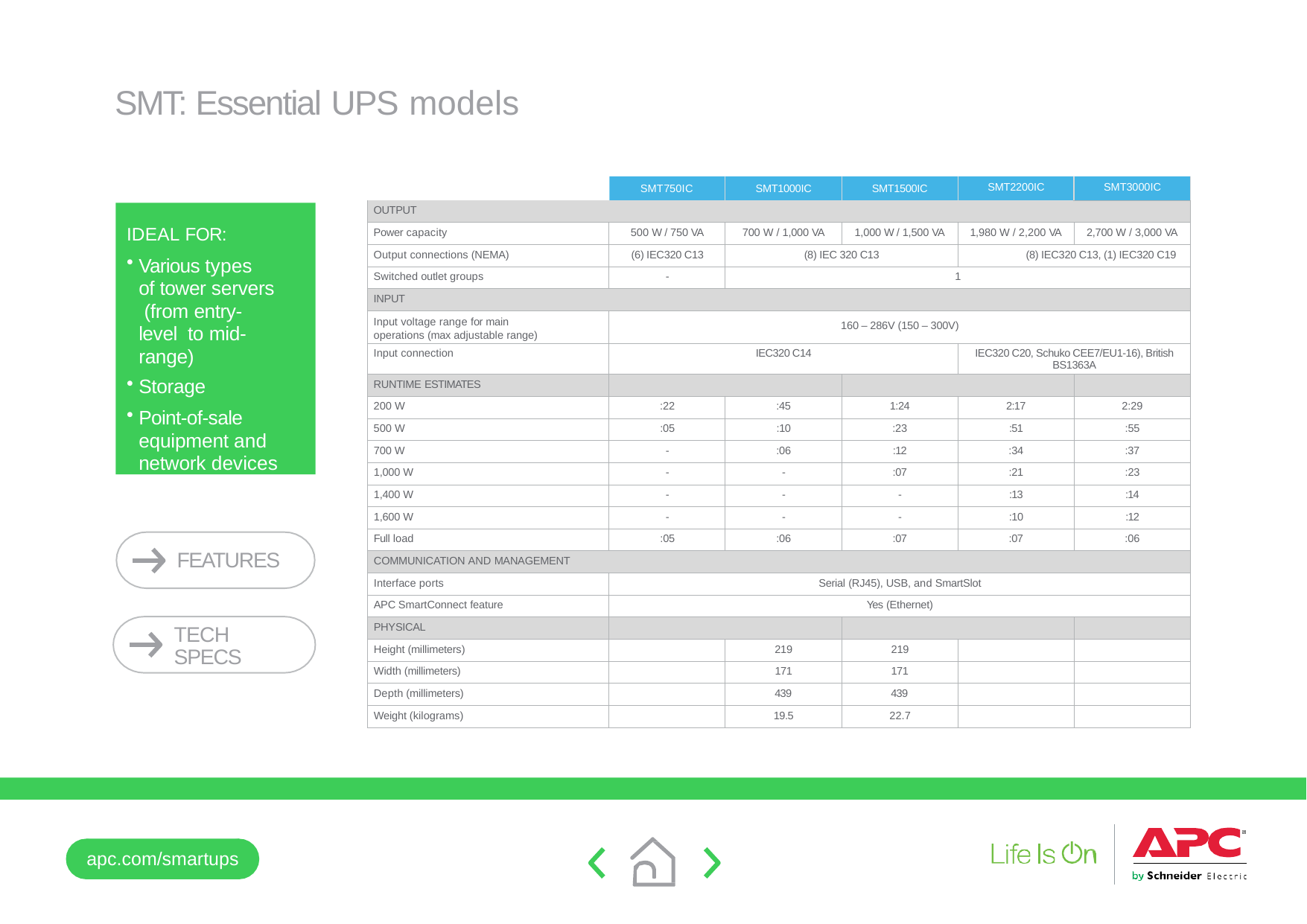

# SMT: Essential UPS models
| SMT750IC |  | SMT1000IC | SMT1500IC | SMT2200IC | SMT3000IC |
| --- | --- | --- | --- | --- | --- |
| OUTPUT |  |  |  |  |  |
| Power capacity | 500 W / 750 VA | 700 W / 1,000 VA | 1,000 W / 1,500 VA | 1,980 W / 2,200 VA | 2,700 W / 3,000 VA |
| Output connections (NEMA) | (6) IEC320 C13 | (8) IEC 320 C13 |  | (8) IEC320 C13, (1) IEC320 C19 |  |
| Switched outlet groups | - | 1 |  |  |  |
| INPUT |  |  |  |  |  |
| Input voltage range for main operations (max adjustable range) | 160 – 286V (150 – 300V) |  |  |  |  |
| Input connection | IEC320 C14 |  |  | IEC320 C20, Schuko CEE7/EU1-16), British BS1363A |  |
| RUNTIME ESTIMATES |  |  |  |  |  |
| 200 W | :22 | :45 | 1:24 | 2:17 | 2:29 |
| 500 W | :05 | :10 | :23 | :51 | :55 |
| 700 W | - | :06 | :12 | :34 | :37 |
| 1,000 W | - | - | :07 | :21 | :23 |
| 1,400 W | - | - | - | :13 | :14 |
| 1,600 W | - | - | - | :10 | :12 |
| Full load | :05 | :06 | :07 | :07 | :06 |
| COMMUNICATION AND MANAGEMENT |  |  |  |  |  |
| Interface ports | Serial (RJ45), USB, and SmartSlot |  |  |  |  |
| APC SmartConnect feature | Yes (Ethernet) |  |  |  |  |
| PHYSICAL |  |  |  |  |  |
| Height (millimeters) |  | 219 | 219 |  |  |
| Width (millimeters) |  | 171 | 171 |  |  |
| Depth (millimeters) |  | 439 | 439 |  |  |
| Weight (kilograms) |  | 19.5 | 22.7 |  |  |

IDEAL FOR:
Various types  of tower servers  (from entry-level  to mid-range)
Storage
Point-of-sale  equipment and  network devices

FEATURES

TECH  SPECS

apc.com/smartups